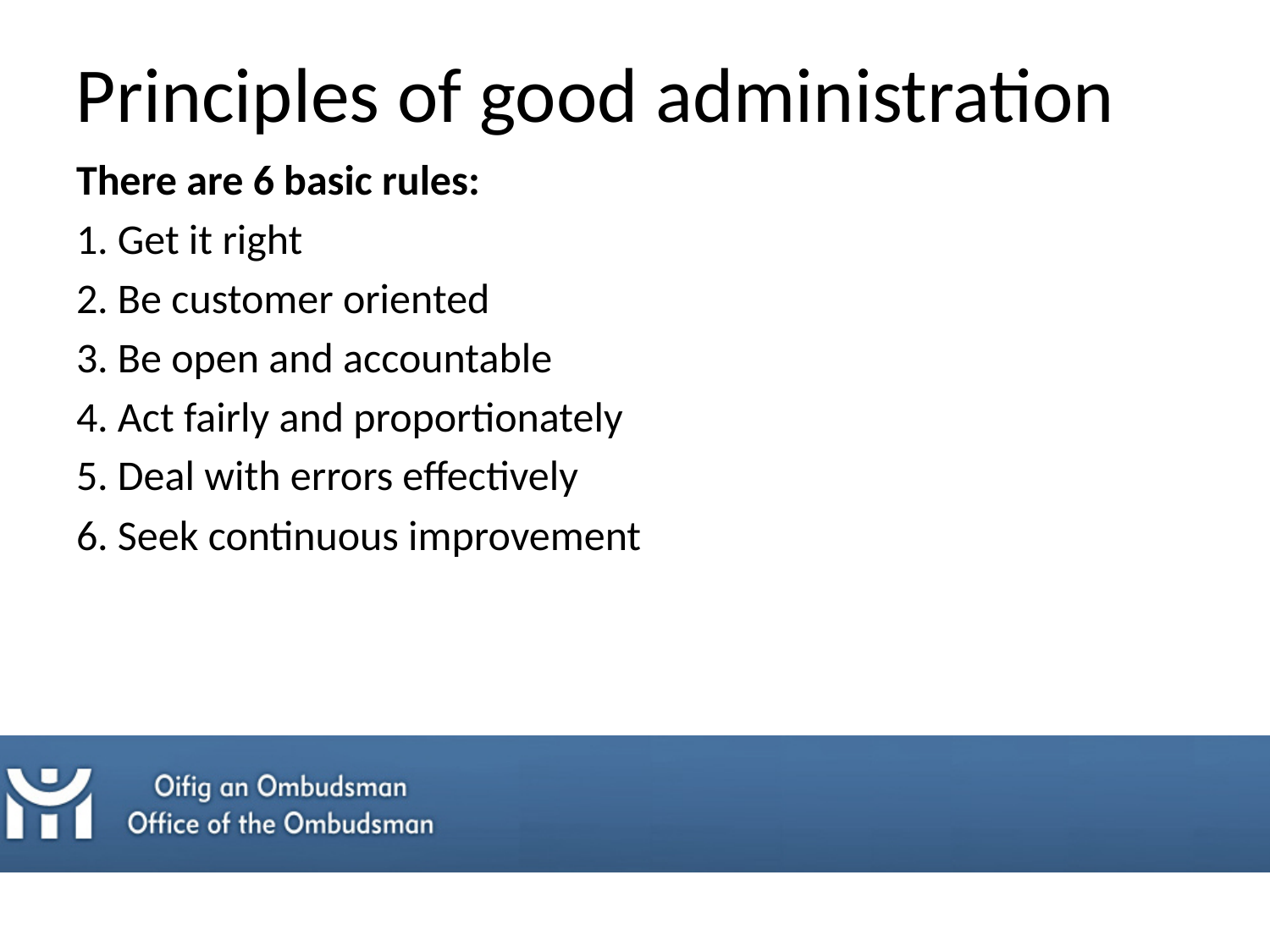

Principles of good administration
There are 6 basic rules:
1. Get it right
2. Be customer oriented
3. Be open and accountable
4. Act fairly and proportionately
5. Deal with errors effectively
6. Seek continuous improvement